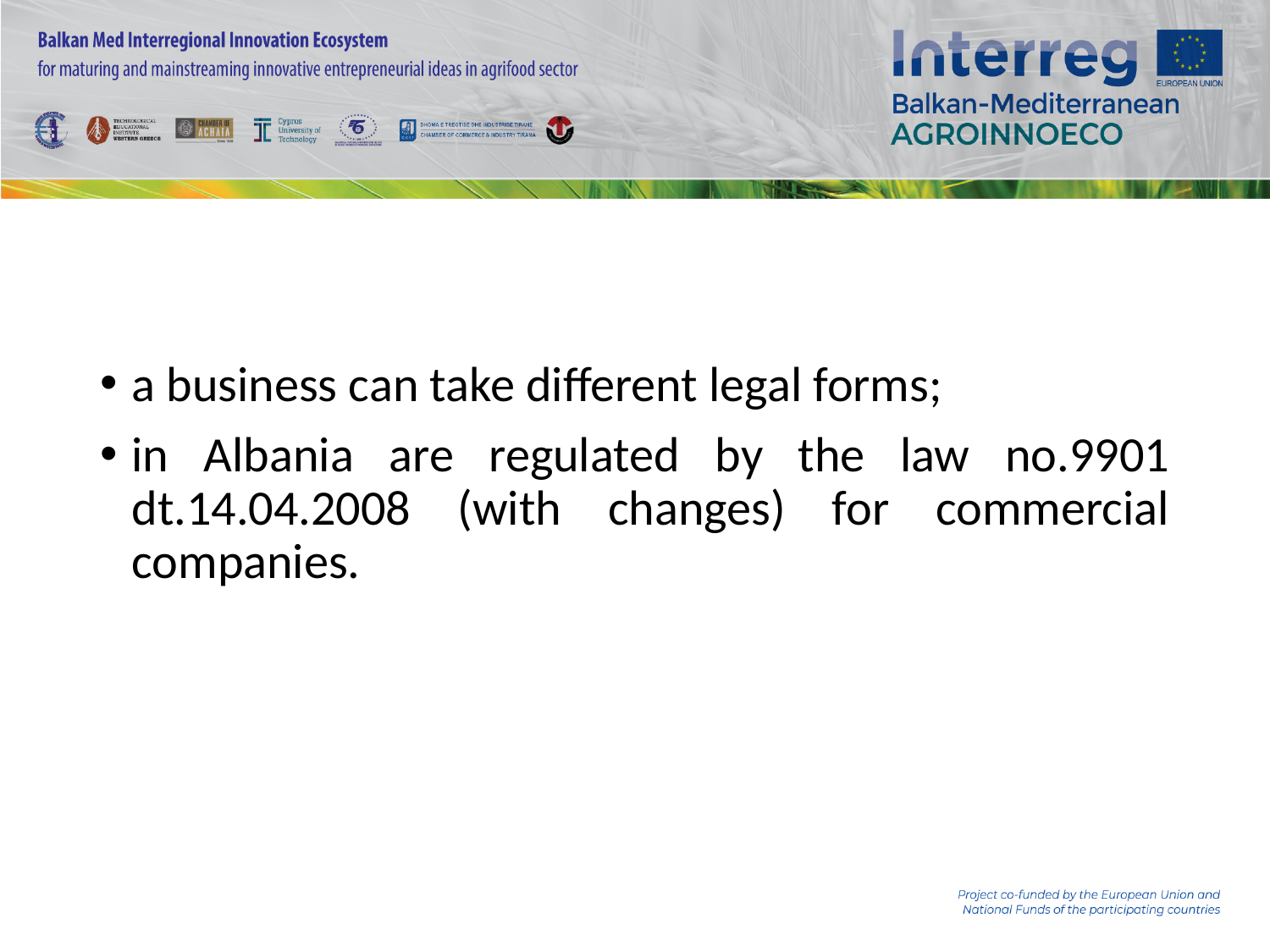

#
a business can take different legal forms;
in Albania are regulated by the law no.9901 dt.14.04.2008 (with changes) for commercial companies.